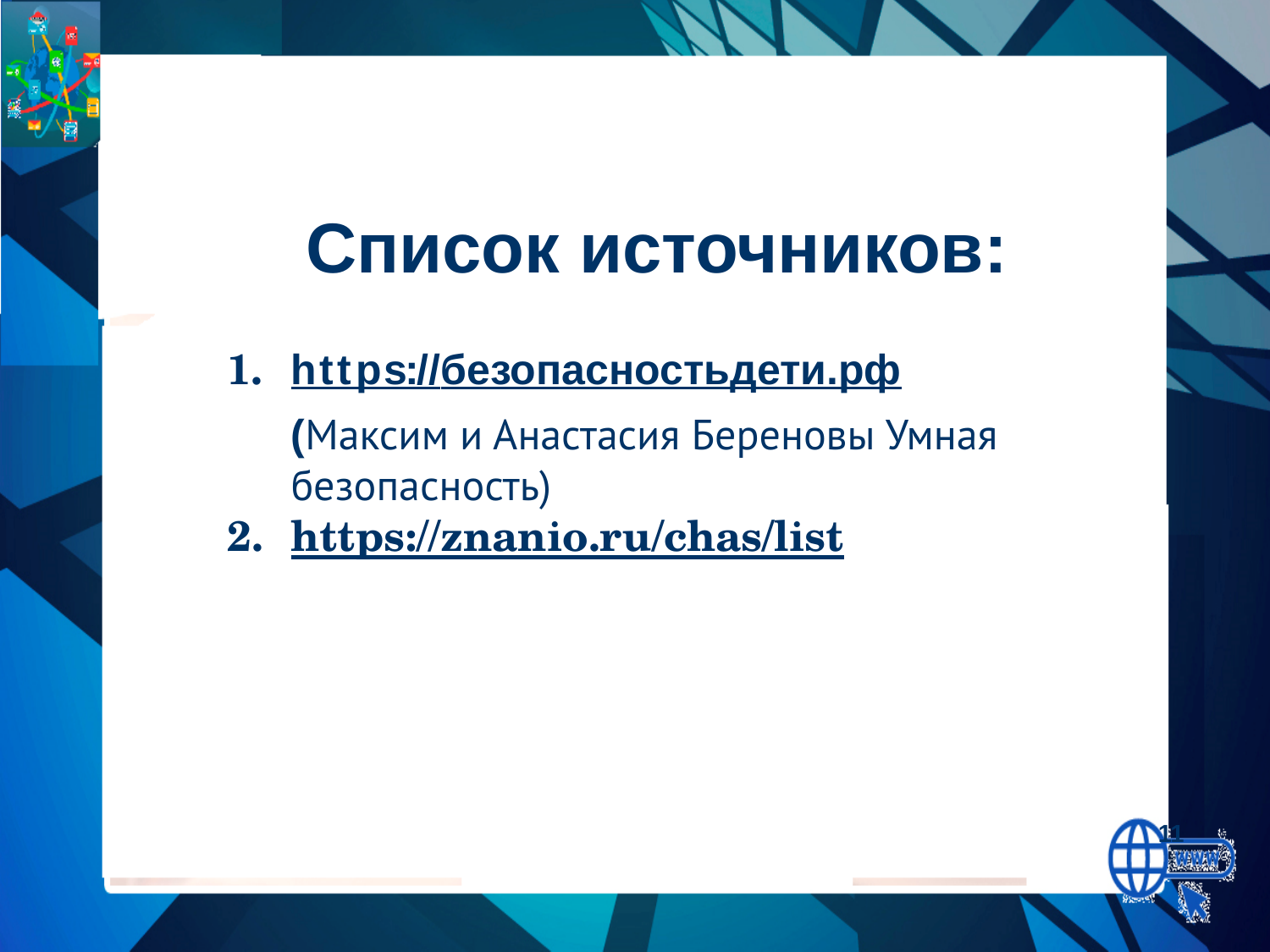

Список источников:

https://безопасностьдети.рф (Максим и Анастасия Береновы Умная безопасность)
https://znanio.ru/chas/list

11